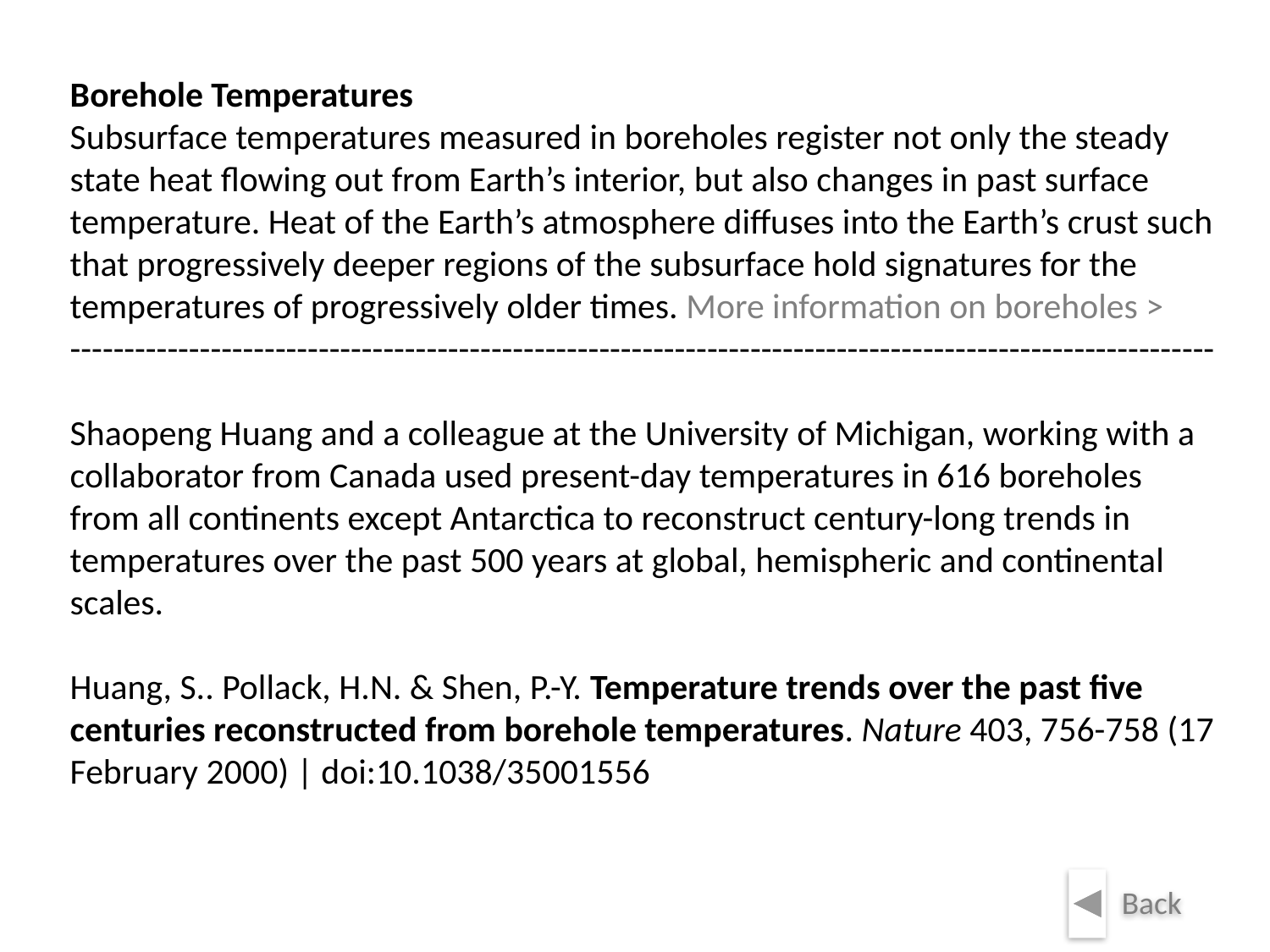

Borehole Temperatures
Subsurface temperatures measured in boreholes register not only the steady state heat flowing out from Earth’s interior, but also changes in past surface temperature. Heat of the Earth’s atmosphere diffuses into the Earth’s crust such that progressively deeper regions of the subsurface hold signatures for the temperatures of progressively older times. More information on boreholes >
----------------------------------------------------------------------------------------------------------

Shaopeng Huang and a colleague at the University of Michigan, working with a collaborator from Canada used present-day temperatures in 616 boreholes from all continents except Antarctica to reconstruct century-long trends in temperatures over the past 500 years at global, hemispheric and continental scales.

Huang, S.. Pollack, H.N. & Shen, P.-Y. Temperature trends over the past five centuries reconstructed from borehole temperatures. Nature 403, 756-758 (17 February 2000) | doi:10.1038/35001556

Back